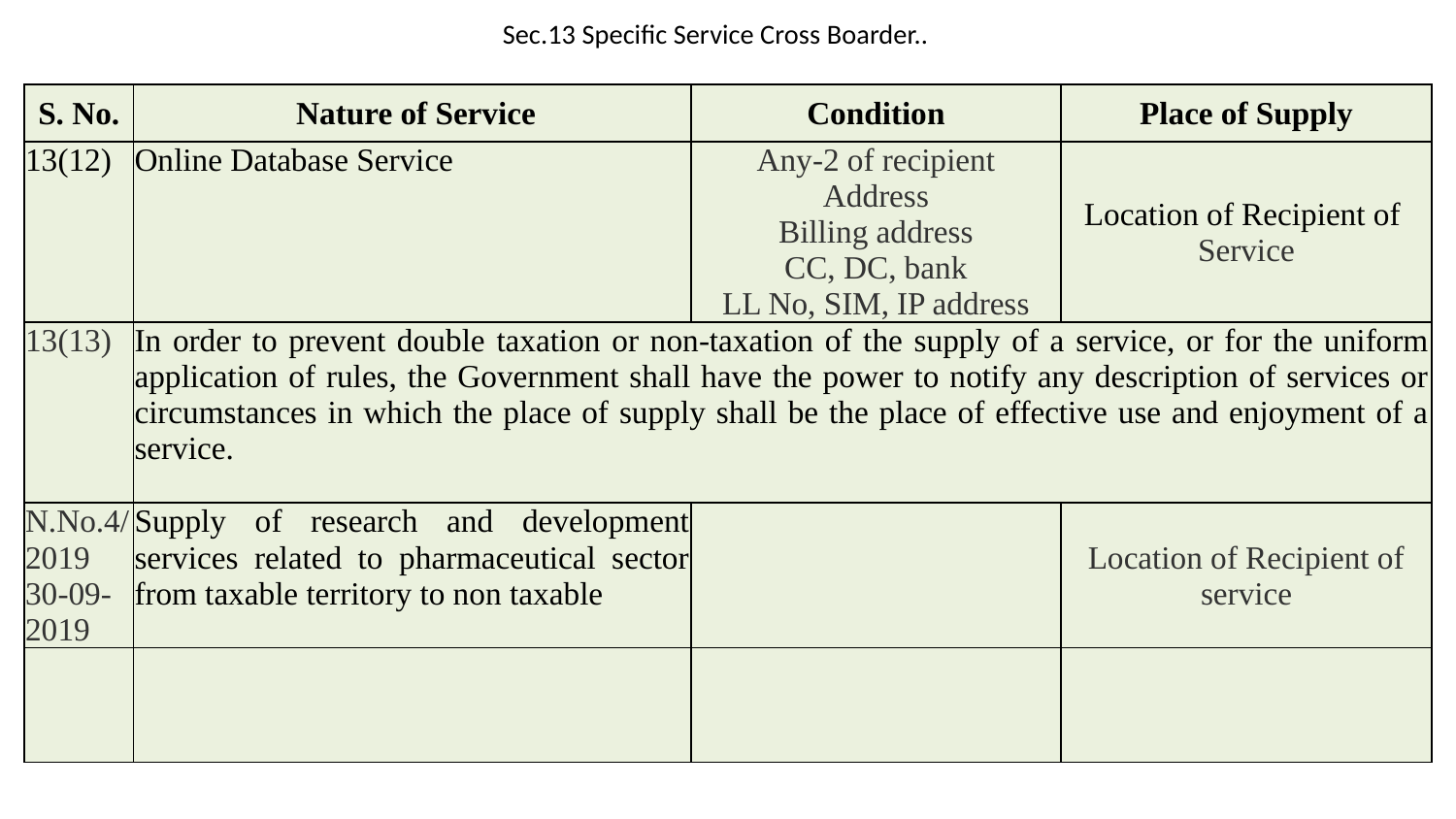

# Sec.13 Specific Service Cross Boarder..
| S. No. | Nature of Service | Condition | Place of Supply |
| --- | --- | --- | --- |
| 13(12) | Online Database Service | Any-2 of recipient Address Billing address CC, DC, bank LL No, SIM, IP address | Location of Recipient of Service |
| 13(13) | In order to prevent double taxation or non-taxation of the supply of a service, or for the uniform application of rules, the Government shall have the power to notify any description of services or circumstances in which the place of supply shall be the place of effective use and enjoyment of a service. |  |  |
| N.No.4/2019 30-09-2019 | Supply of research and development services related to pharmaceutical sector from taxable territory to non taxable |  | Location of Recipient of service |
|  |  |  |  |